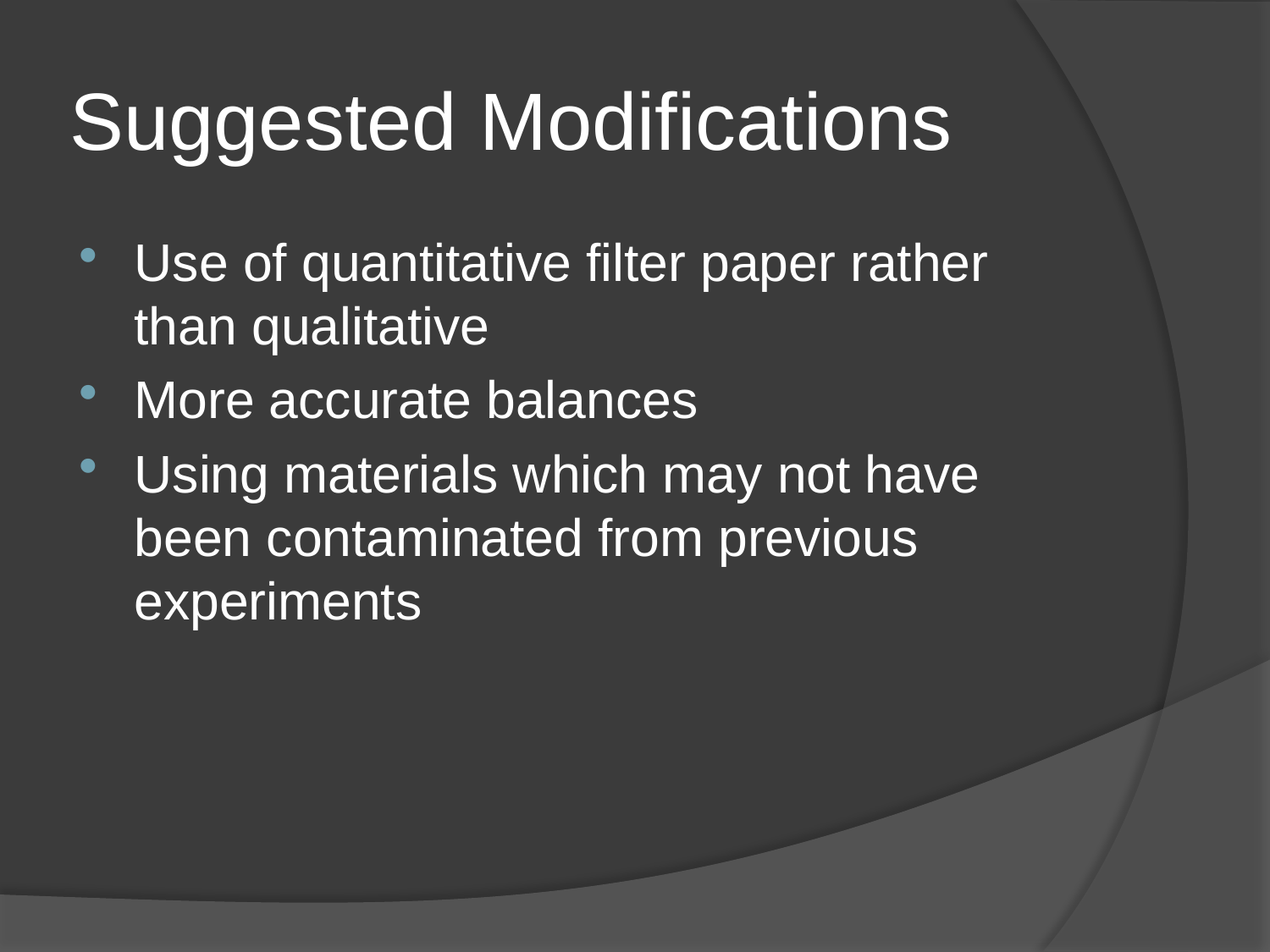

# Suggested Modifications
Use of quantitative filter paper rather than qualitative
More accurate balances
Using materials which may not have been contaminated from previous experiments